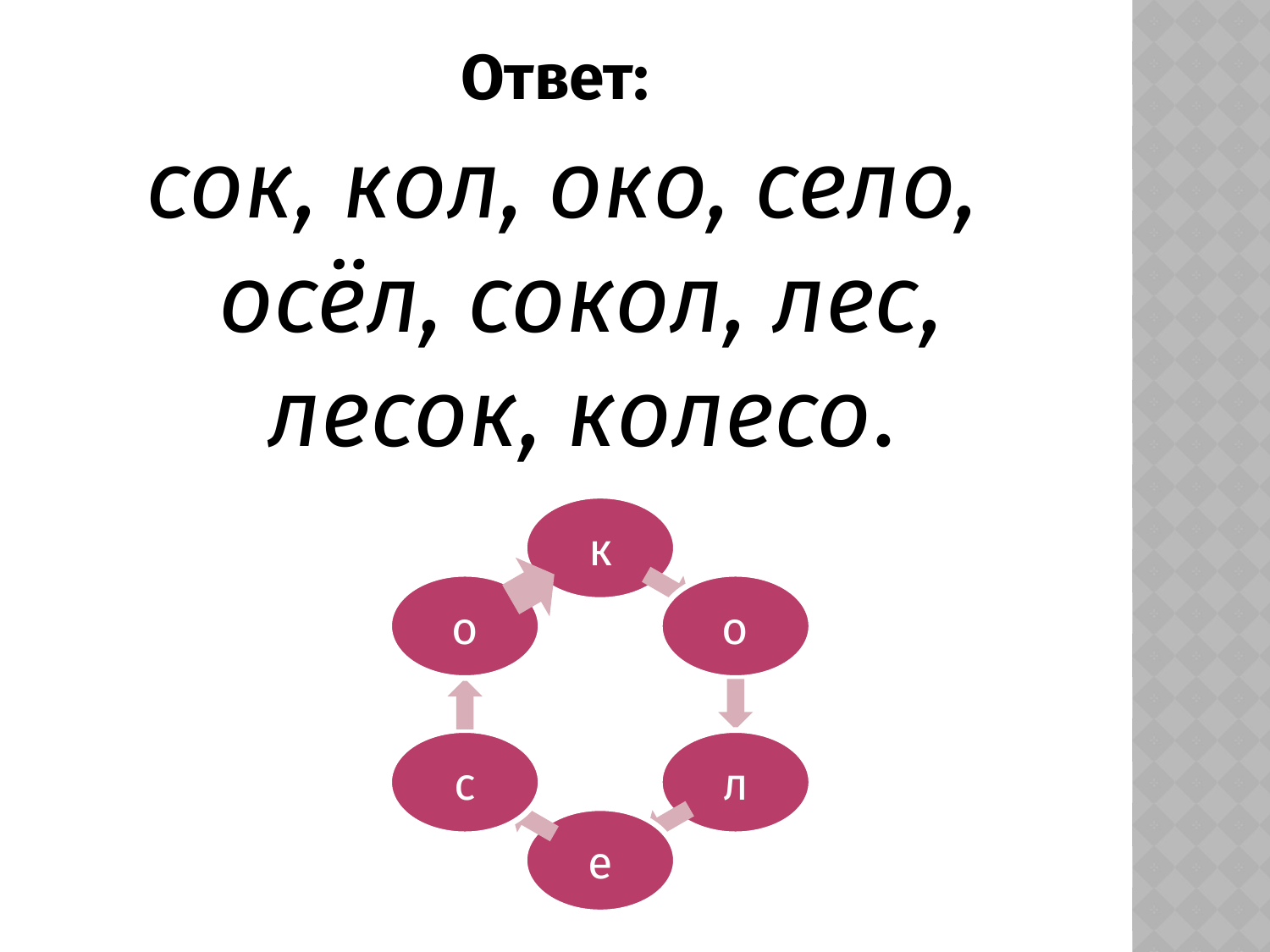

Ответ:
сок, кол, око, село, осёл, сокол, лес, лесок, колесо.

к
о
л
е
с
о